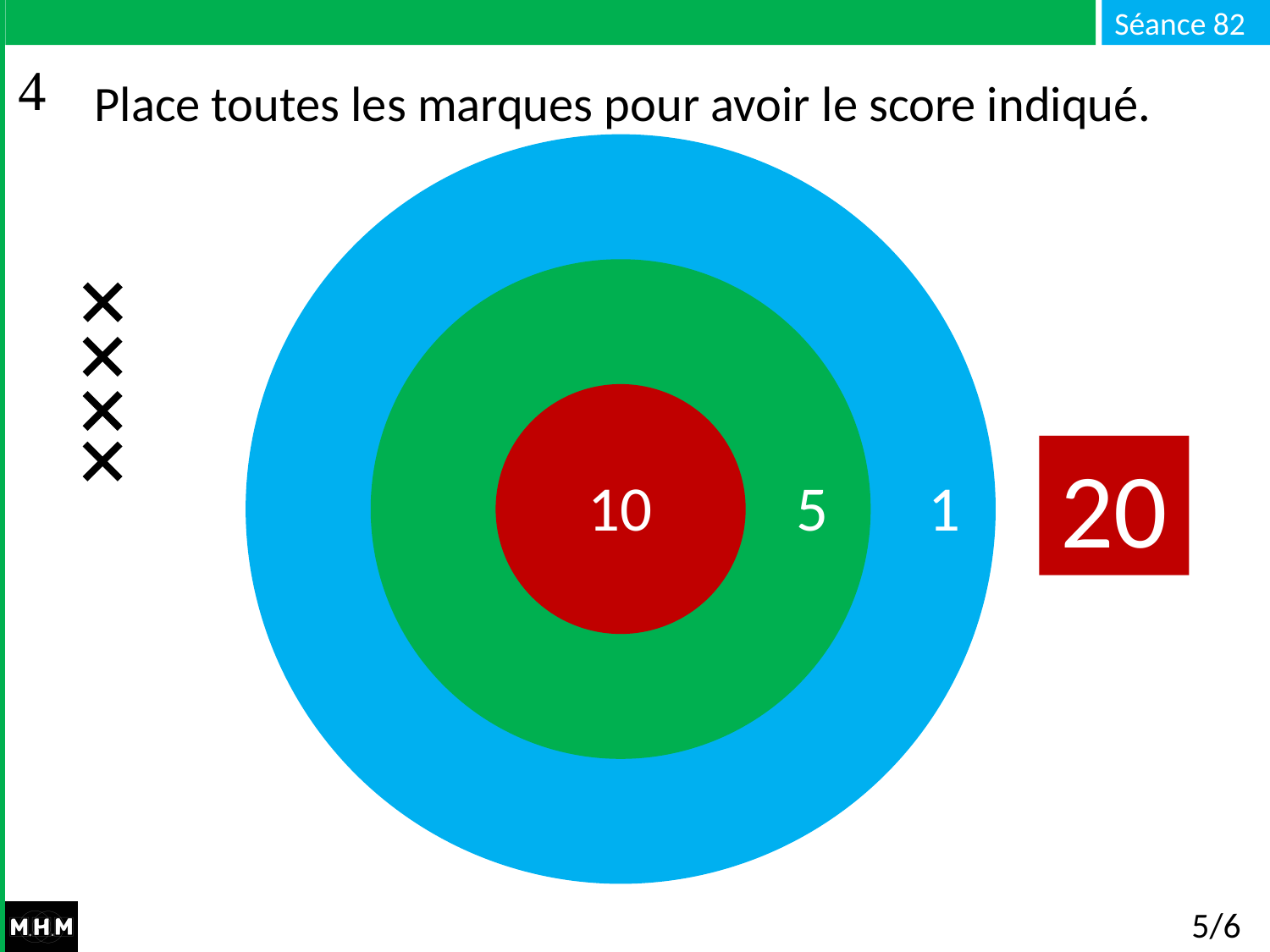

# Place toutes les marques pour avoir le score indiqué.

20
10          5       1
5/6